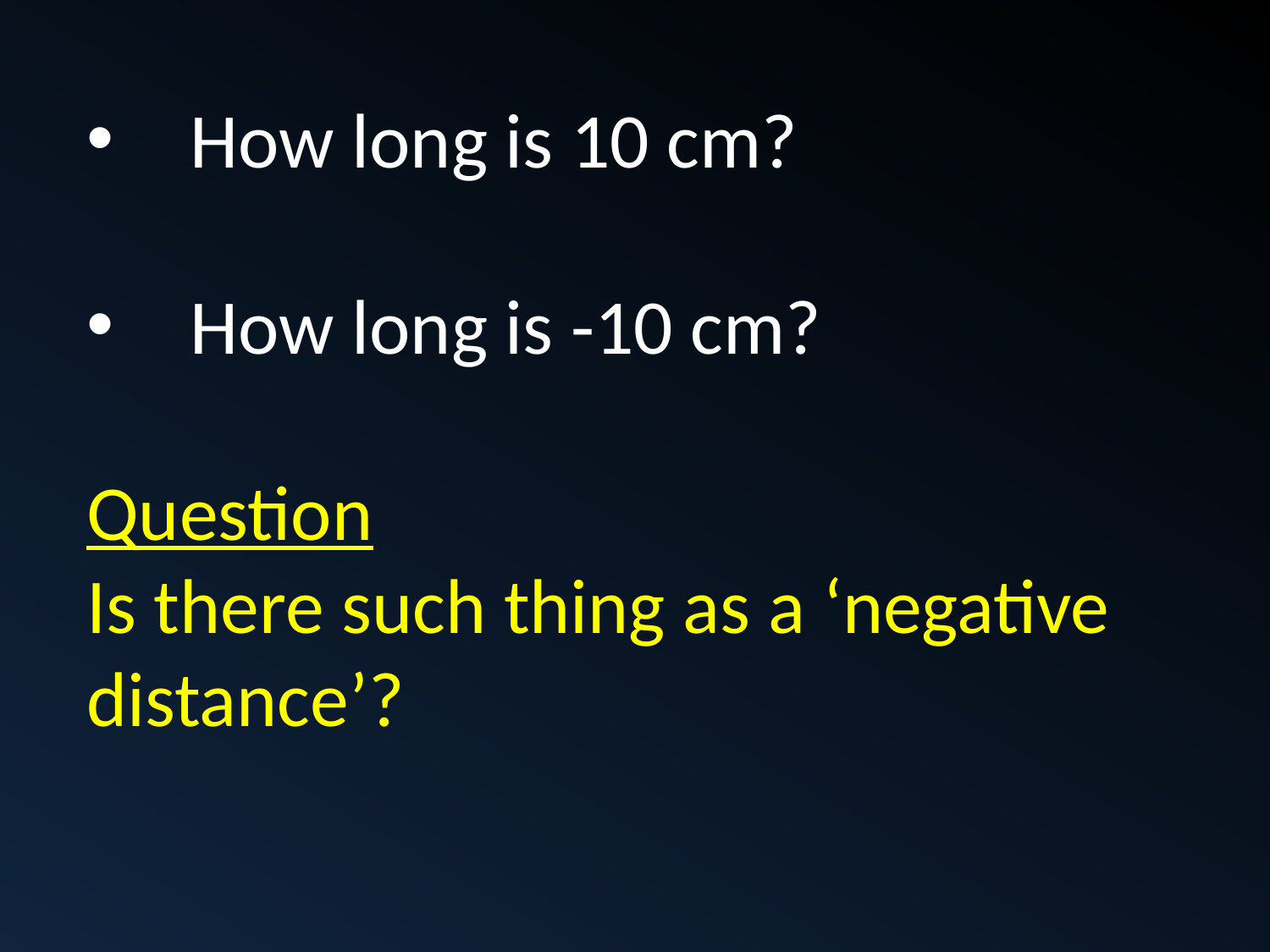

How long is 10 cm?

How long is -10 cm?

Question
Is there such thing as a ‘negative distance’?